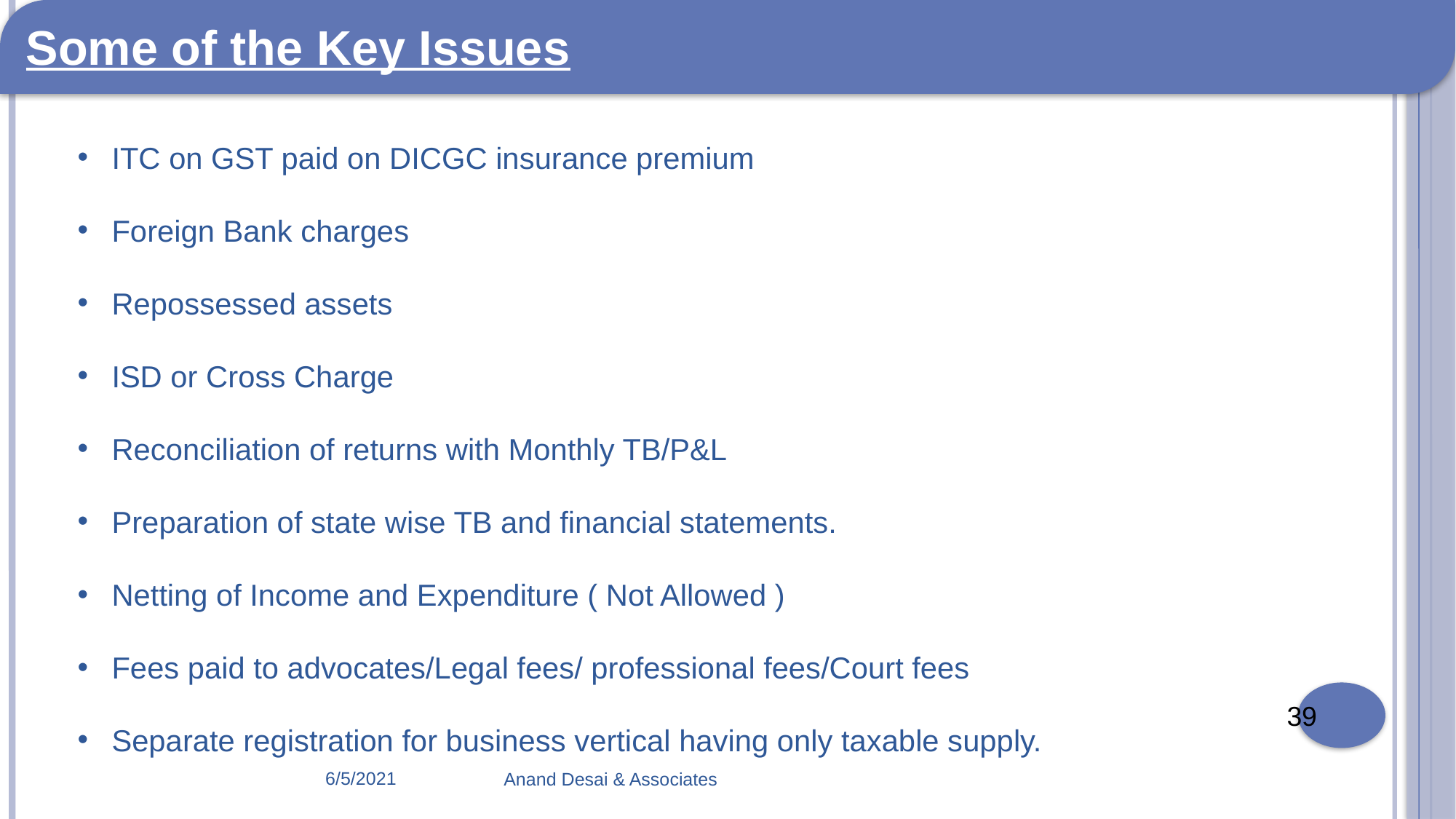

Some of the Key Issues
ITC on GST paid on DICGC insurance premium

Foreign Bank charges

Repossessed assets

ISD or Cross Charge

Reconciliation of returns with Monthly TB/P&L

Preparation of state wise TB and financial statements.

Netting of Income and Expenditure ( Not Allowed )

Fees paid to advocates/Legal fees/ professional fees/Court fees

Separate registration for business vertical having only taxable supply.

39
6/5/2021
Anand Desai & Associates